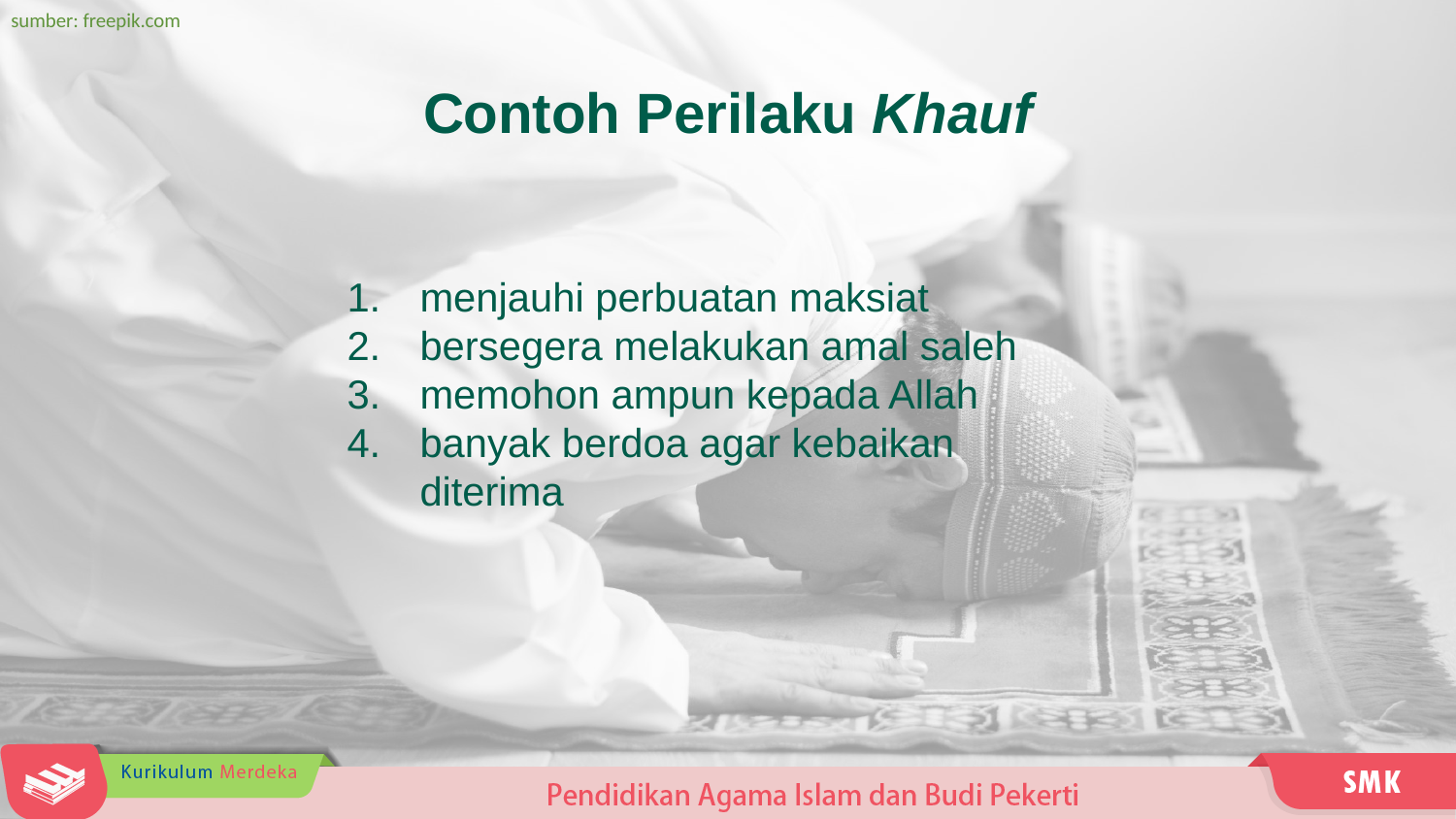

sumber: freepik.com
Contoh Perilaku Khauf
menjauhi perbuatan maksiat
bersegera melakukan amal saleh
memohon ampun kepada Allah
banyak berdoa agar kebaikan diterima